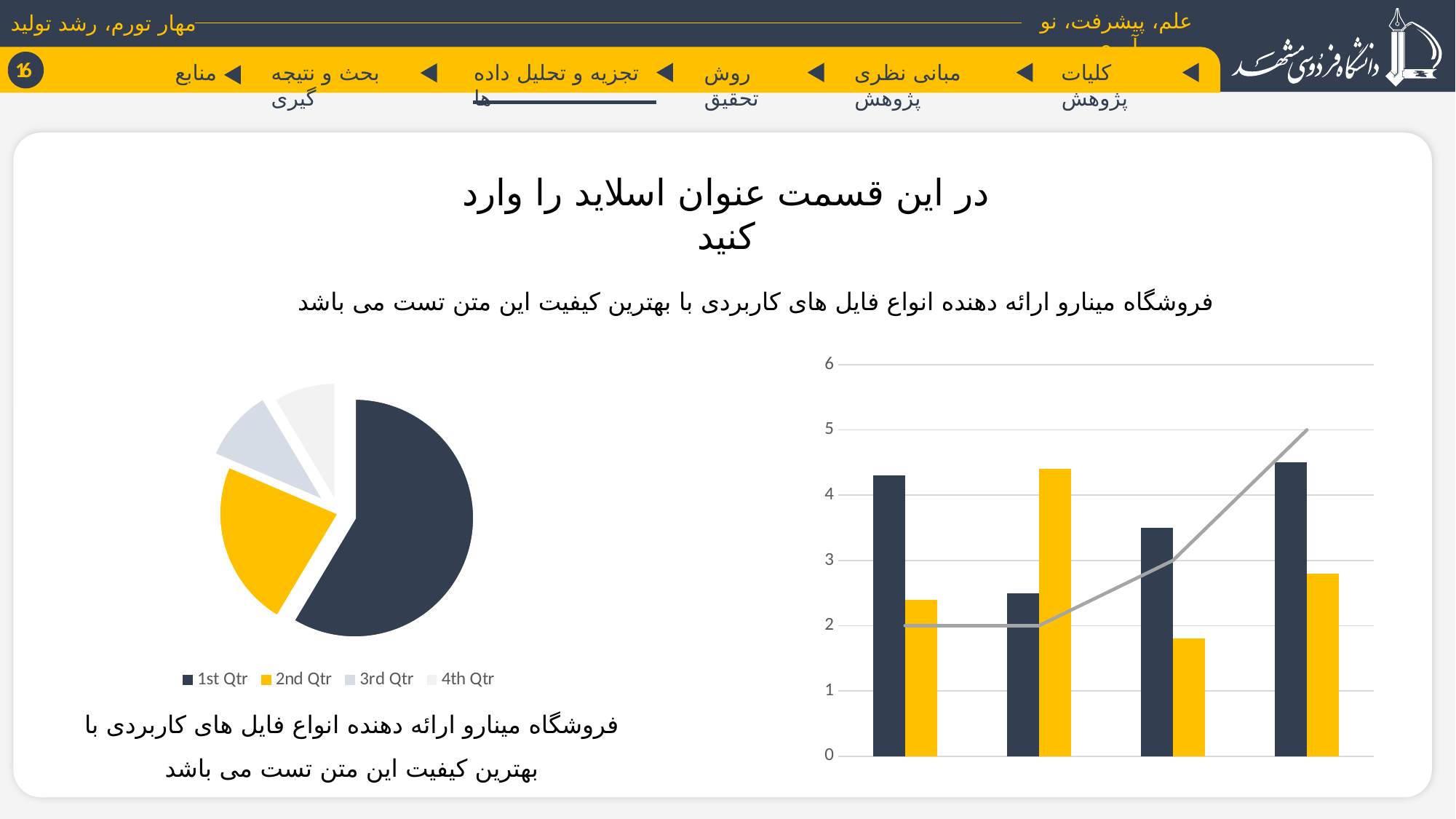

علم، پیشرفت، نو آوری
مهار تورم، رشد تولید

16

منابع
بحث و نتیجه گیری
تجزیه و تحلیل داده ها
روش تحقیق
مبانی نظری پژوهش
کلیات پژوهش

در این قسمت عنوان اسلاید را وارد کنید
فروشگاه مینارو ارائه دهنده انواع فایل های کاربردی با بهترین کیفیت این متن تست می باشد

### Chart

| Category | Series 1 | Series 2 | Series 3 |
|---|---|---|---|
| Category 1 | 4.3 | 2.4 | 2.0 |
| Category 2 | 2.5 | 4.4 | 2.0 |
| Category 3 | 3.5 | 1.8 | 3.0 |
| Category 4 | 4.5 | 2.8 | 5.0 |

### Chart

| Category | Sales |
|---|---|
| 1st Qtr | 8.2 |
| 2nd Qtr | 3.2 |
| 3rd Qtr | 1.4 |
| 4th Qtr | 1.2 |
فروشگاه مینارو ارائه دهنده انواع فایل های کاربردی با بهترین کیفیت این متن تست می باشد